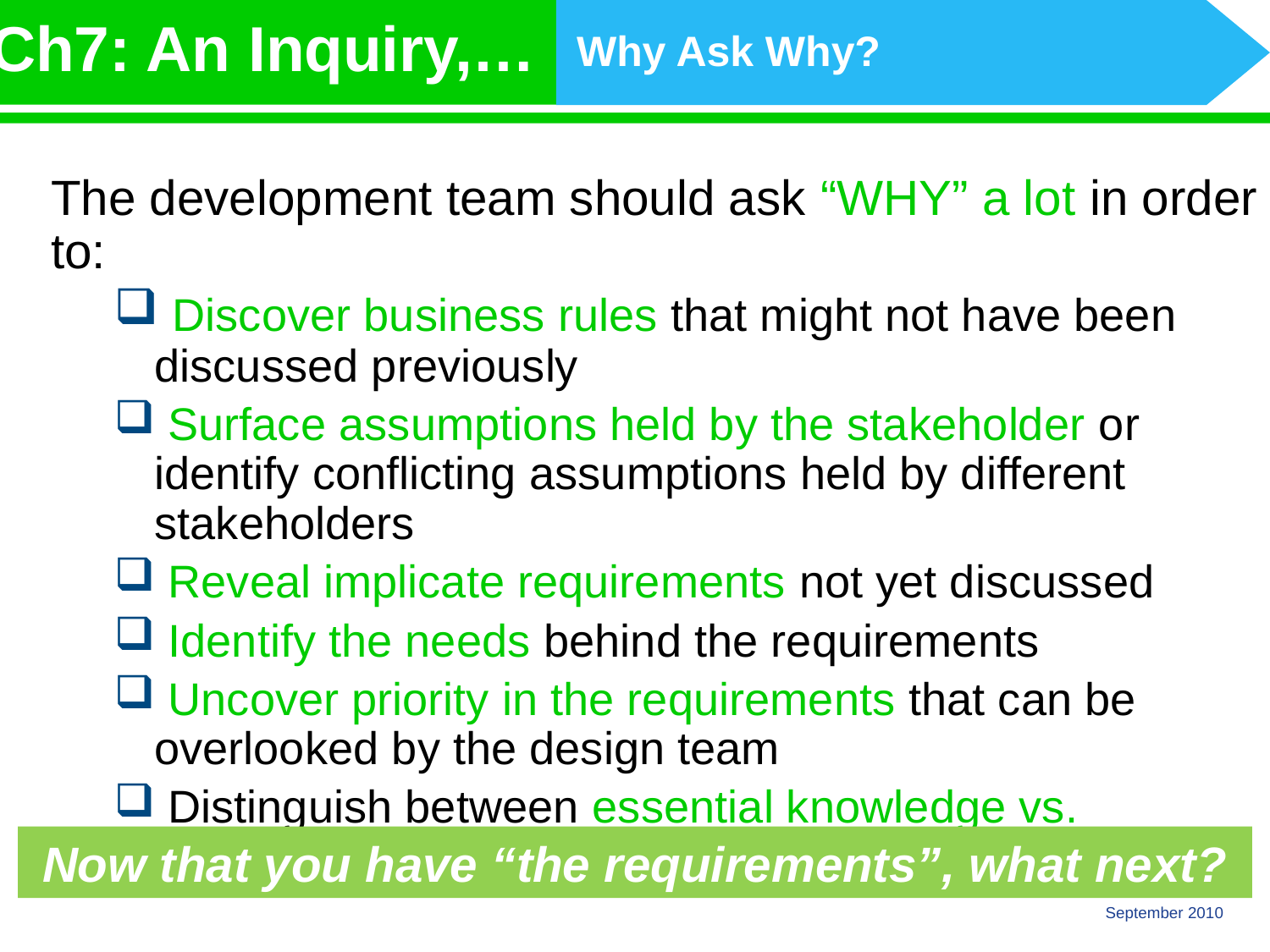

Ch7: An Inquiry,…
Why Ask Why?

The development team should ask “WHY” a lot in order to:
 Discover business rules that might not have been discussed previously
 Surface assumptions held by the stakeholder or identify conflicting assumptions held by different stakeholders
 Reveal implicate requirements not yet discussed
 Identify the needs behind the requirements
 Uncover priority in the requirements that can be overlooked by the design team
 Distinguish between essential knowledge vs. extraneous information
Now that you have “the requirements”, what next?